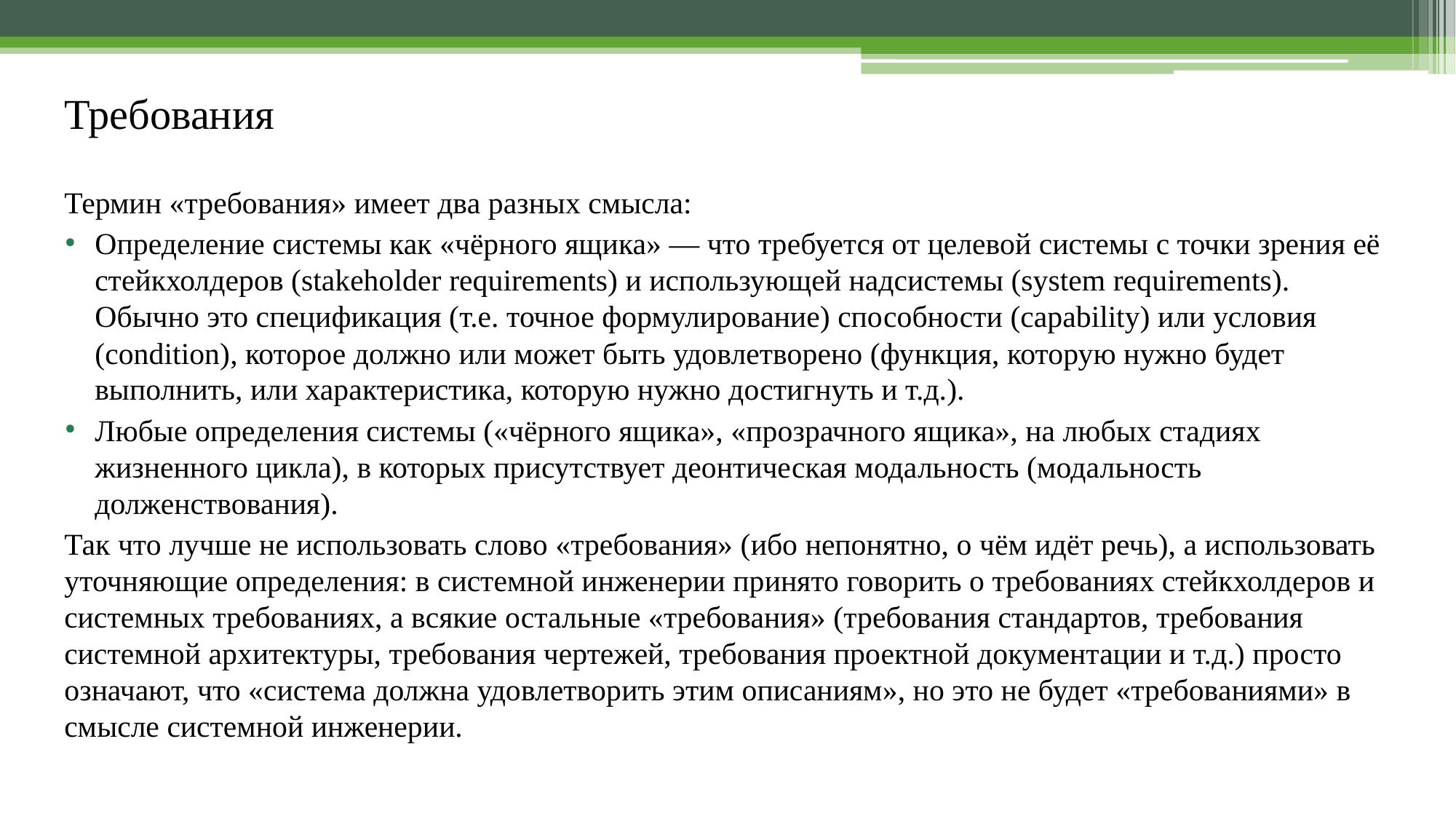

Требования

Термин «требования» имеет два разных смысла:
Определение системы как «чёрного ящика» — что требуется от целевой системы с точки зрения её стейкхолдеров (stakeholder requirements) и использующей надсистемы (system requirements). Обычно это спецификация (т.е. точное формулирование) способности (capability) или условия (condition), которое должно или может быть удовлетворено (функция, которую нужно будет выполнить, или характеристика, которую нужно достигнуть и т.д.).
Любые определения системы («чёрного ящика», «прозрачного ящика», на любых стадиях жизненного цикла), в которых присутствует деонтическая модальность (модальность долженствования).
Так что лучше не использовать слово «требования» (ибо непонятно, о чём идёт речь), а использовать уточняющие определения: в системной инженерии принято говорить о требованиях стейкхолдеров и системных требованиях, а всякие остальные «требования» (требования стандартов, требования системной архитектуры, требования чертежей, требования проектной документации и т.д.) просто означают, что «система должна удовлетворить этим описаниям», но это не будет «требованиями» в смысле системной инженерии.